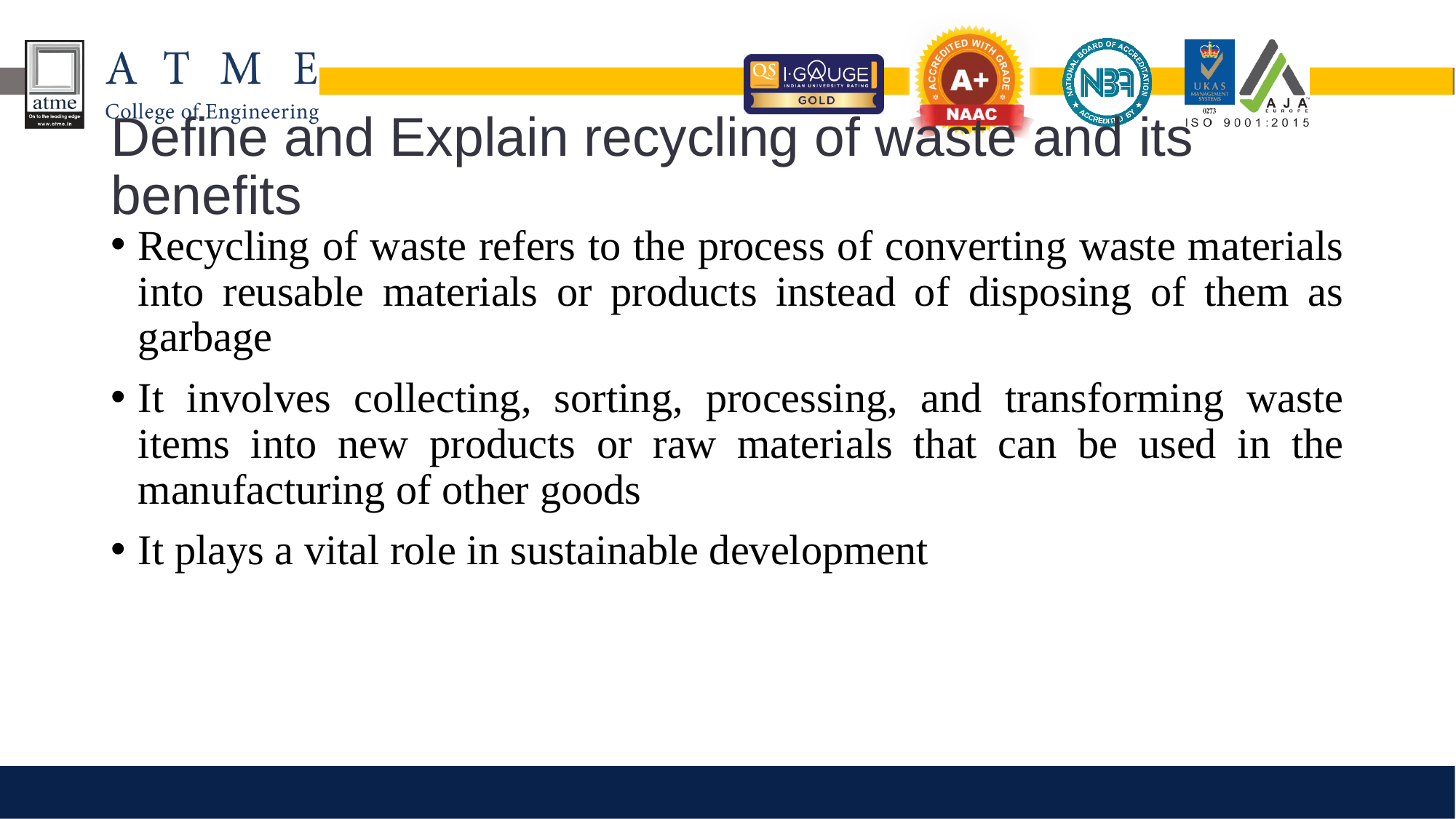

# Define and Explain recycling of waste and its benefits
Recycling of waste refers to the process of converting waste materials into reusable materials or products instead of disposing of them as garbage
It involves collecting, sorting, processing, and transforming waste items into new products or raw materials that can be used in the manufacturing of other goods
It plays a vital role in sustainable development